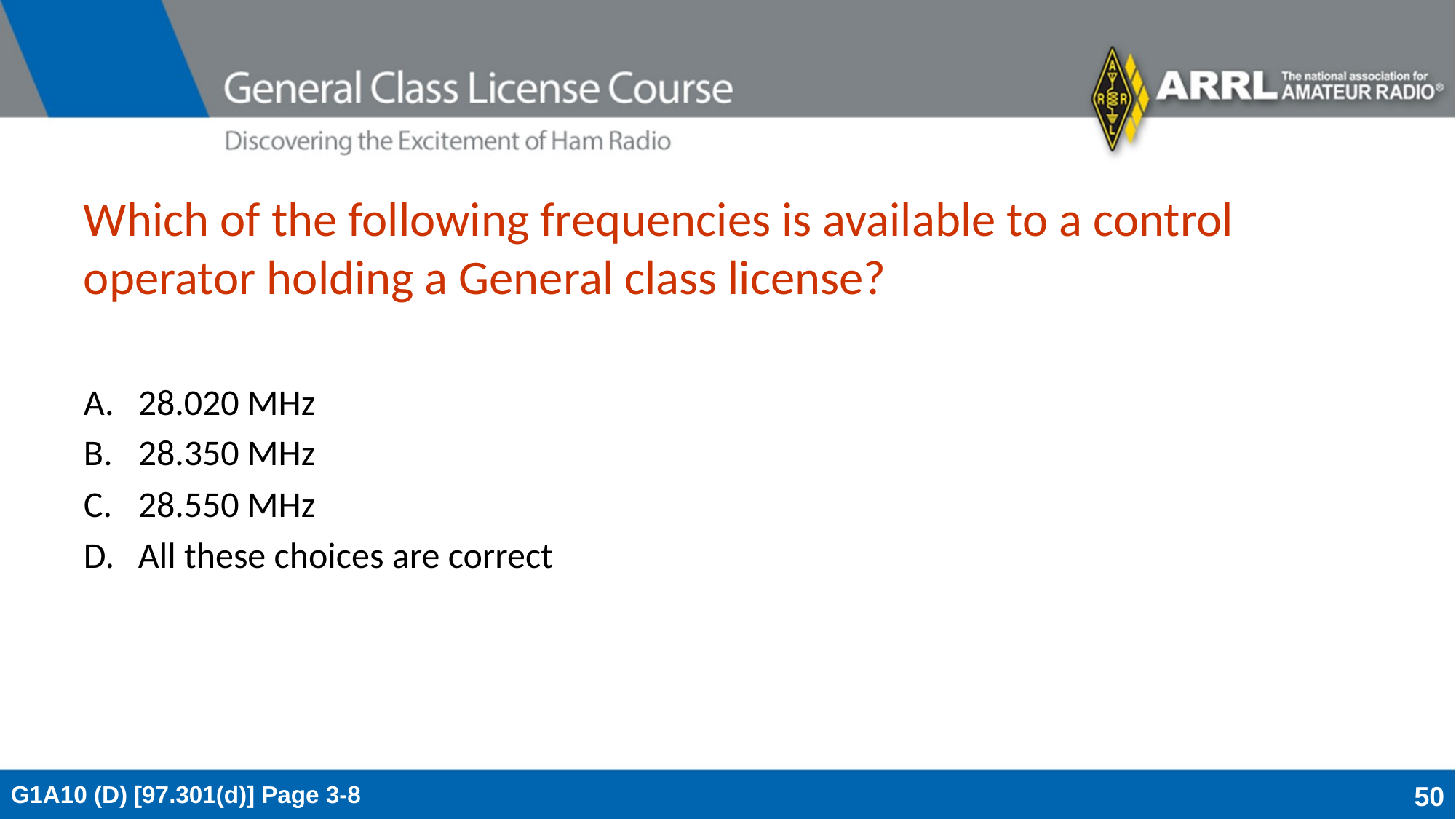

# Which of the following frequencies is available to a control operator holding a General class license?
28.020 MHz
28.350 MHz
28.550 MHz
All these choices are correct
G1A10 (D) [97.301(d)] Page 3-8
50